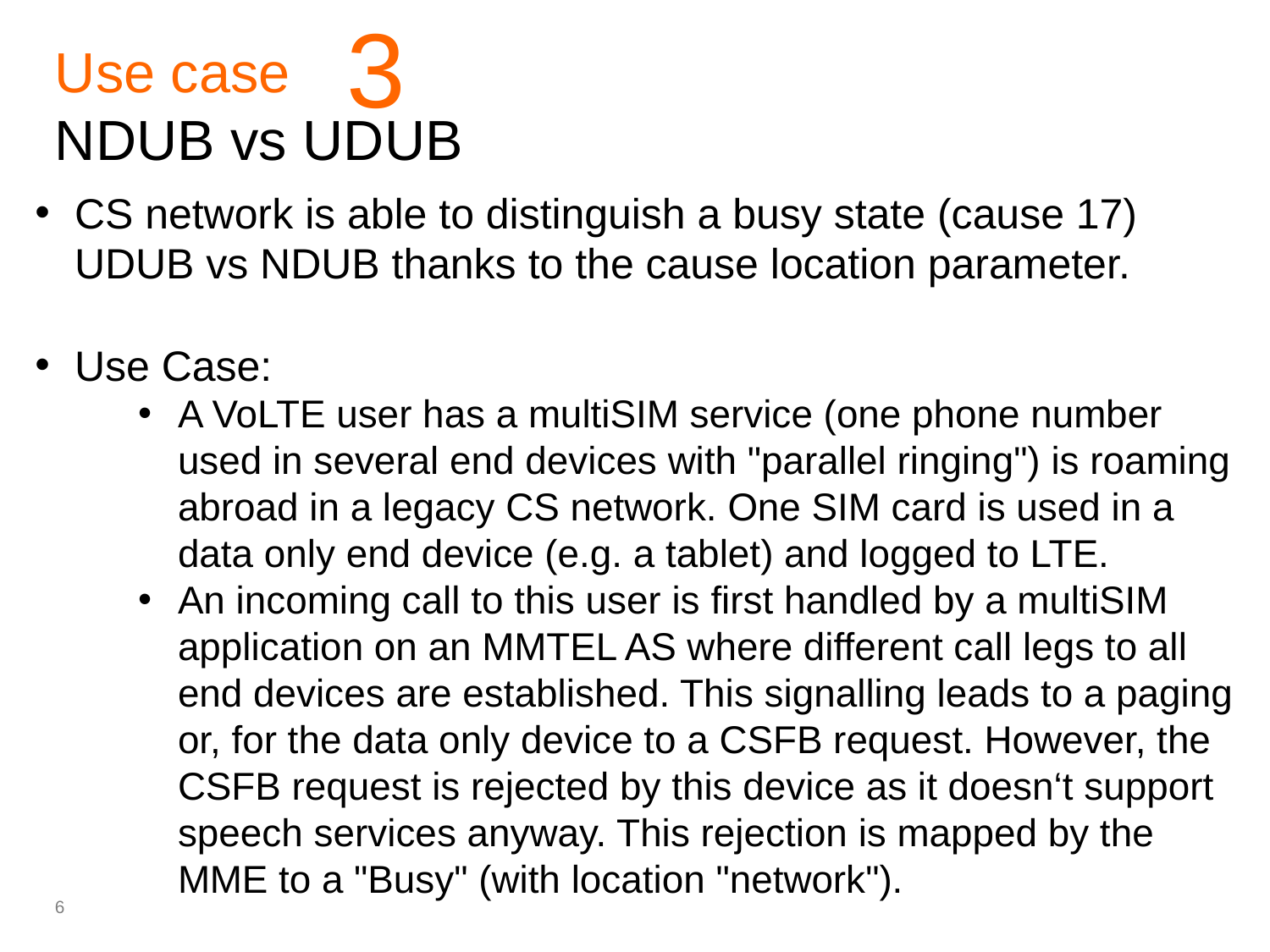

3
Use case
NDUB vs UDUB
CS network is able to distinguish a busy state (cause 17) UDUB vs NDUB thanks to the cause location parameter.

Use Case:
A VoLTE user has a multiSIM service (one phone number used in several end devices with "parallel ringing") is roaming abroad in a legacy CS network. One SIM card is used in a data only end device (e.g. a tablet) and logged to LTE.
An incoming call to this user is first handled by a multiSIM application on an MMTEL AS where different call legs to all end devices are established. This signalling leads to a paging or, for the data only device to a CSFB request. However, the CSFB request is rejected by this device as it doesn‘t support speech services anyway. This rejection is mapped by the MME to a "Busy" (with location "network").